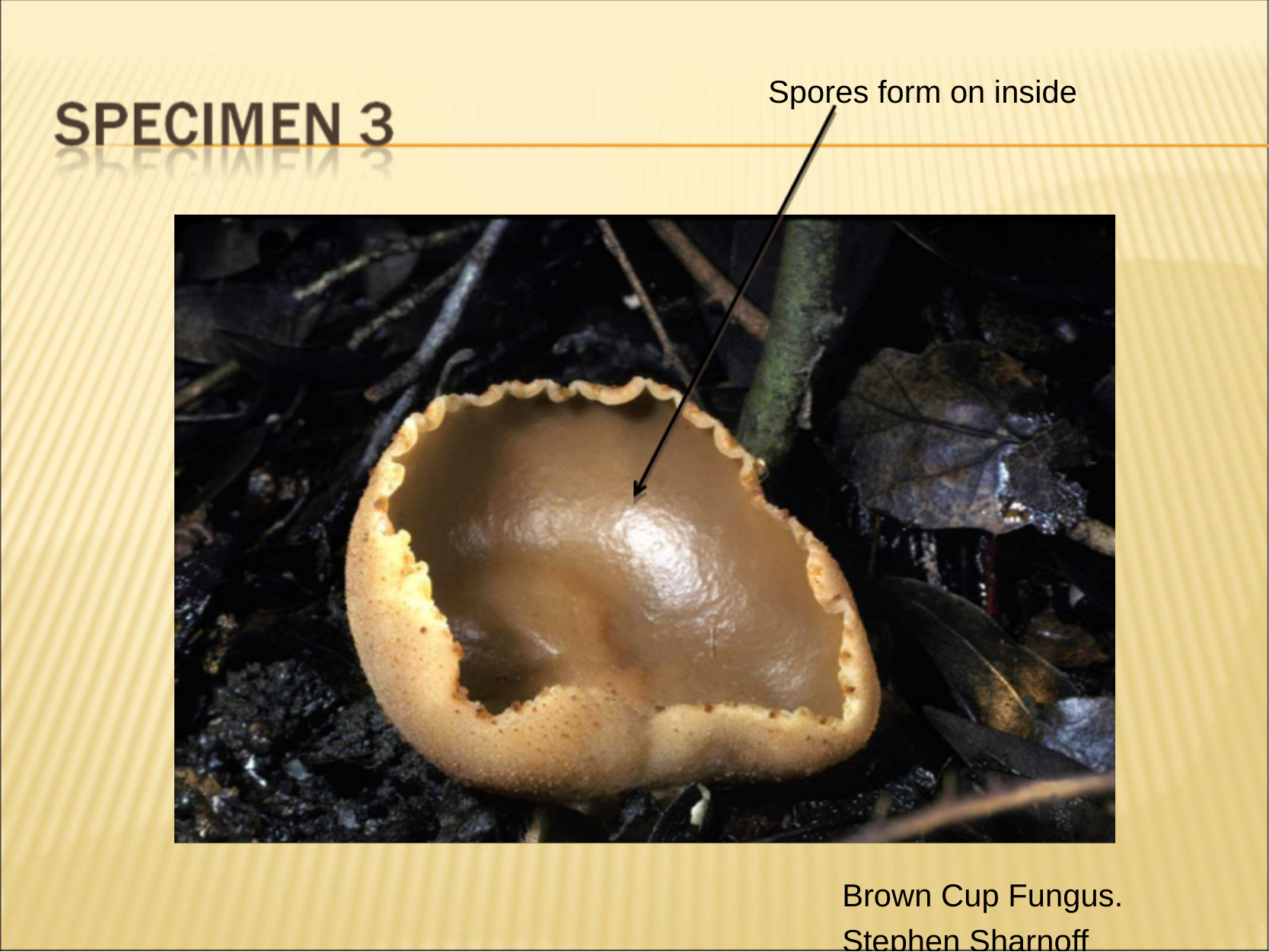

Spores form on inside

Brown Cup Fungus.
Stephen Sharnoff